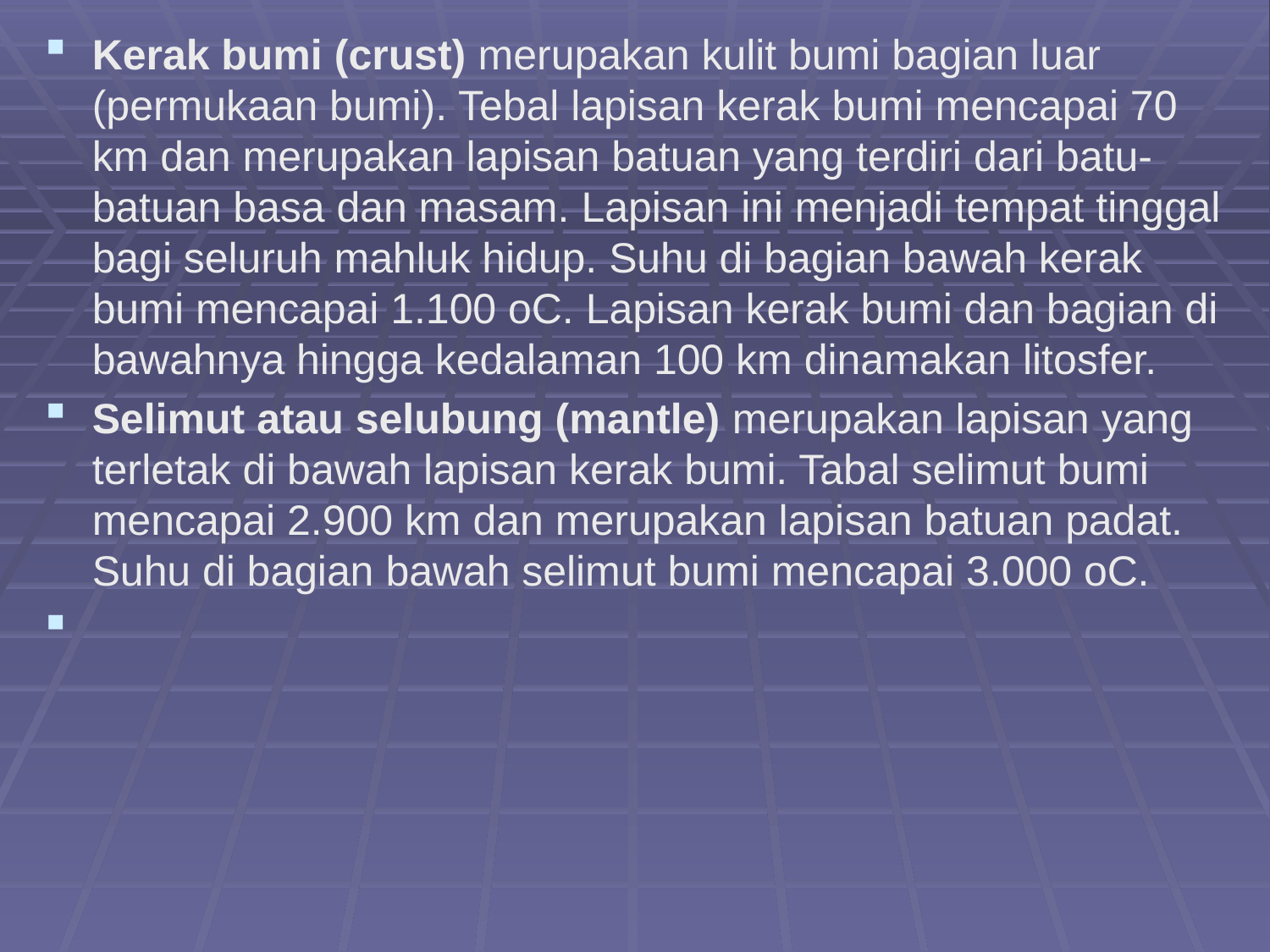

Kerak bumi (crust) merupakan kulit bumi bagian luar (permukaan bumi). Tebal lapisan kerak bumi mencapai 70 km dan merupakan lapisan batuan yang terdiri dari batu-batuan basa dan masam. Lapisan ini menjadi tempat tinggal bagi seluruh mahluk hidup. Suhu di bagian bawah kerak bumi mencapai 1.100 oC. Lapisan kerak bumi dan bagian di bawahnya hingga kedalaman 100 km dinamakan litosfer.
Selimut atau selubung (mantle) merupakan lapisan yang terletak di bawah lapisan kerak bumi. Tabal selimut bumi mencapai 2.900 km dan merupakan lapisan batuan padat. Suhu di bagian bawah selimut bumi mencapai 3.000 oC.